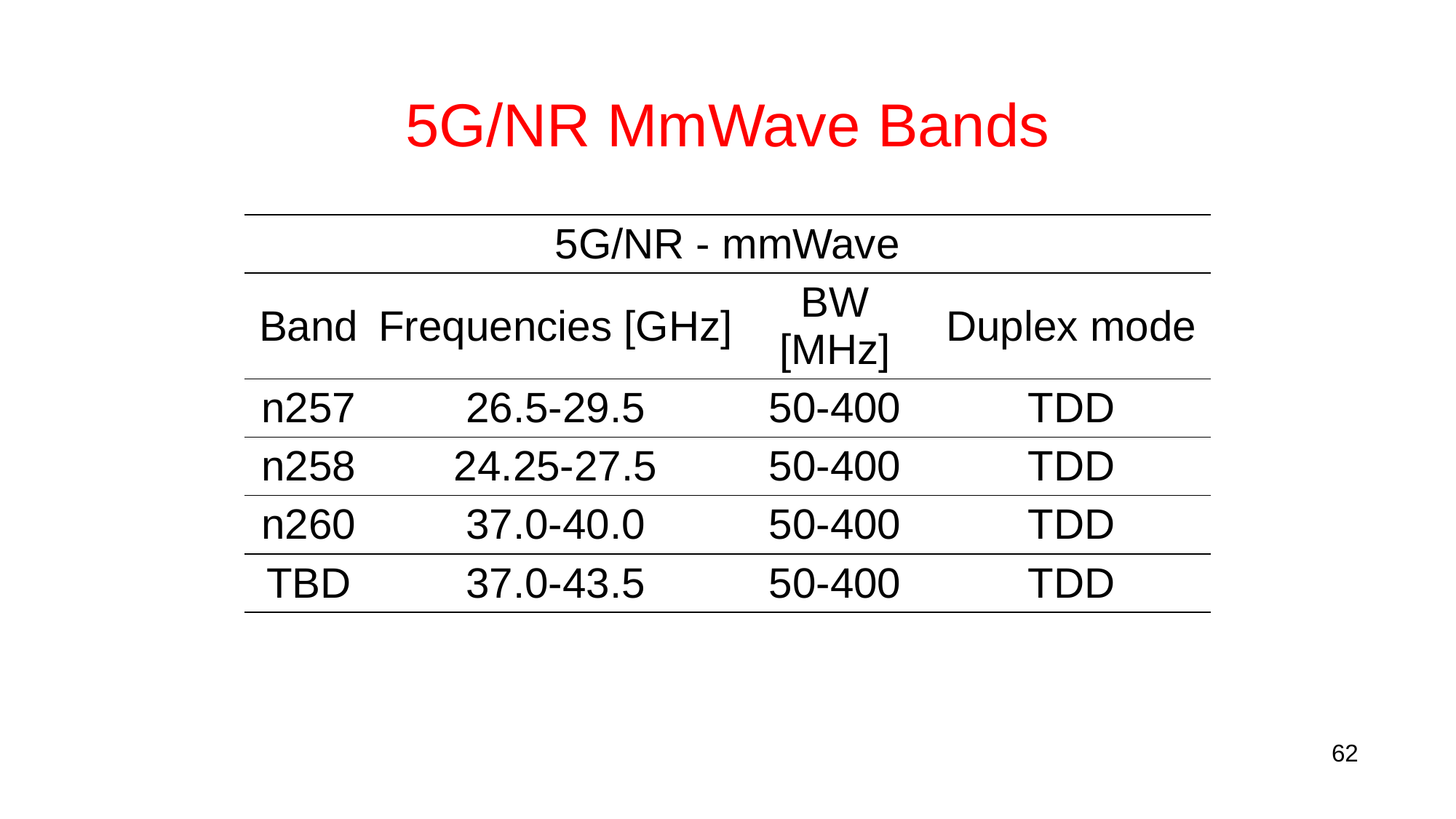

# 5G/NR MmWave Bands
| 5G/NR - mmWave |  |  |  |
| --- | --- | --- | --- |
| Band | Frequencies [GHz] | BW [MHz] | Duplex mode |
| n257 | 26.5-29.5 | 50-400 | TDD |
| n258 | 24.25-27.5 | 50-400 | TDD |
| n260 | 37.0-40.0 | 50-400 | TDD |
| TBD | 37.0-43.5 | 50-400 | TDD |
62